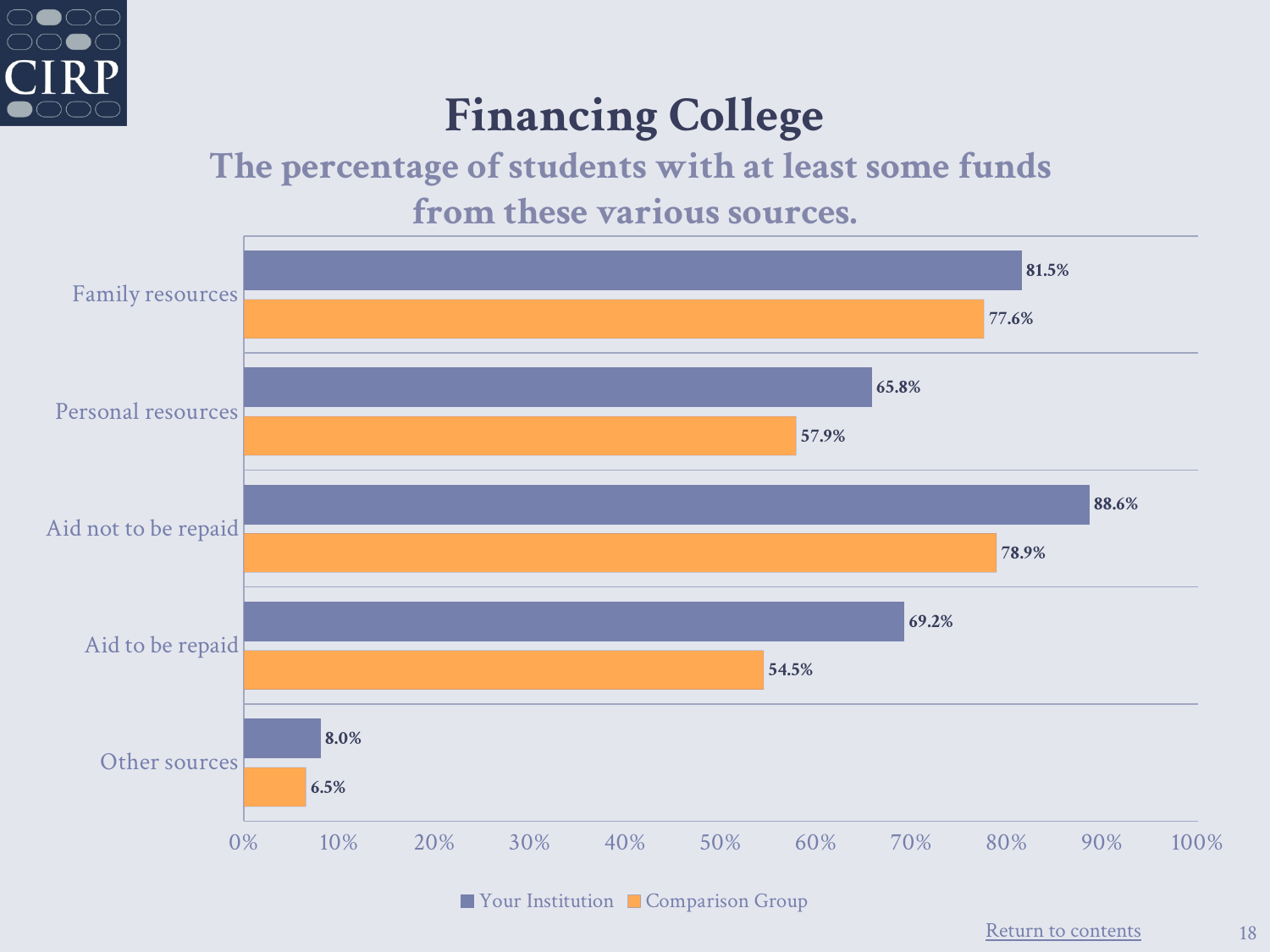

# Financing College The percentage of students with at least some funds from these various sources.

### Chart

| Category | Comparison Group | Your Institution |
|---|---|---|
| Other sources | 0.065 | 0.08 |
| Aid to be repaid | 0.545 | 0.6920000000000001 |
| Aid not to be repaid | 0.789 | 0.8860000000000001 |
| Personal resources | 0.579 | 0.658 |
| Family resources | 0.7759999999999999 | 0.815 |
18